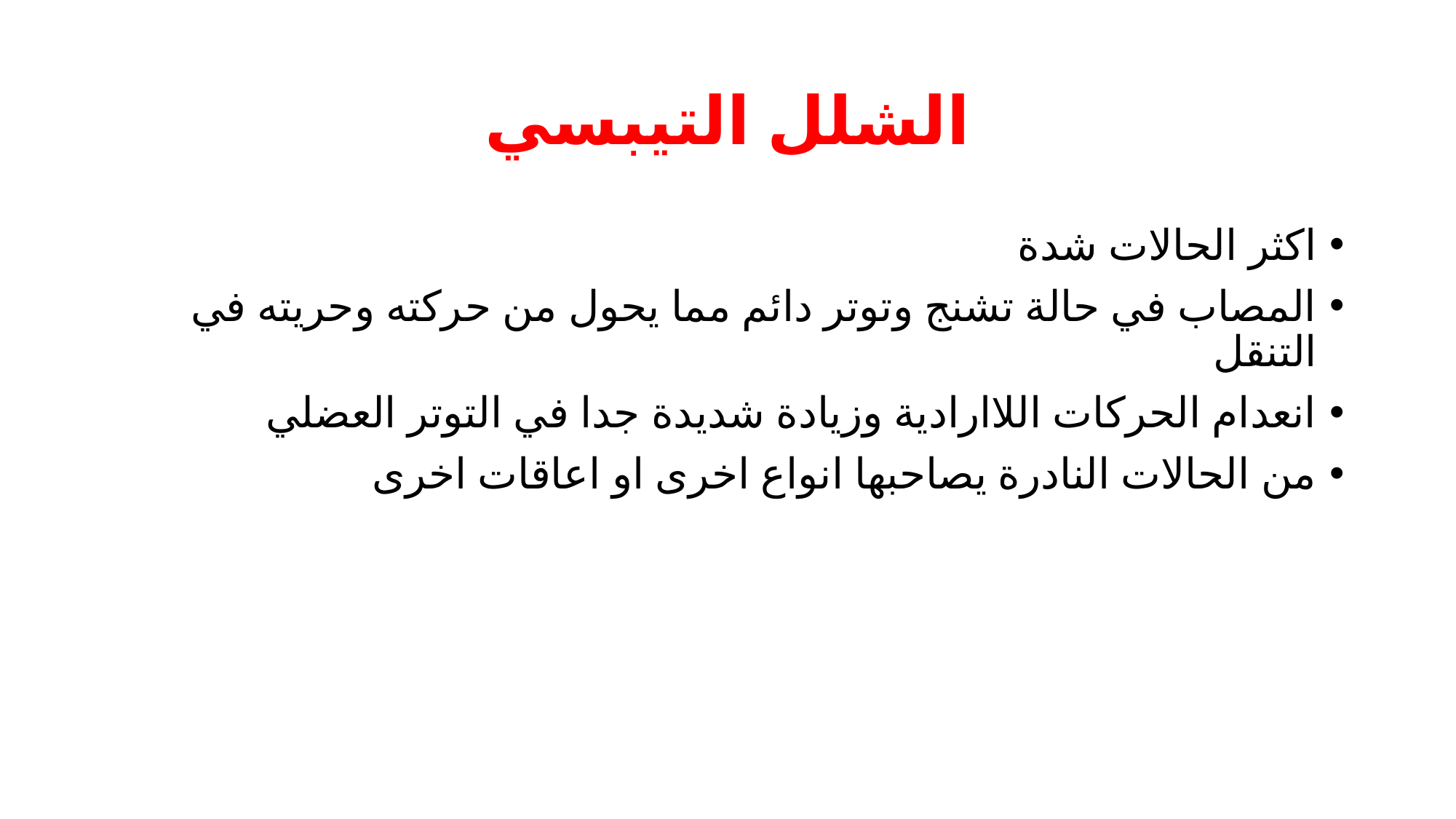

# الشلل التيبسي
اكثر الحالات شدة
المصاب في حالة تشنج وتوتر دائم مما يحول من حركته وحريته في التنقل
انعدام الحركات اللاارادية وزيادة شديدة جدا في التوتر العضلي
من الحالات النادرة يصاحبها انواع اخرى او اعاقات اخرى